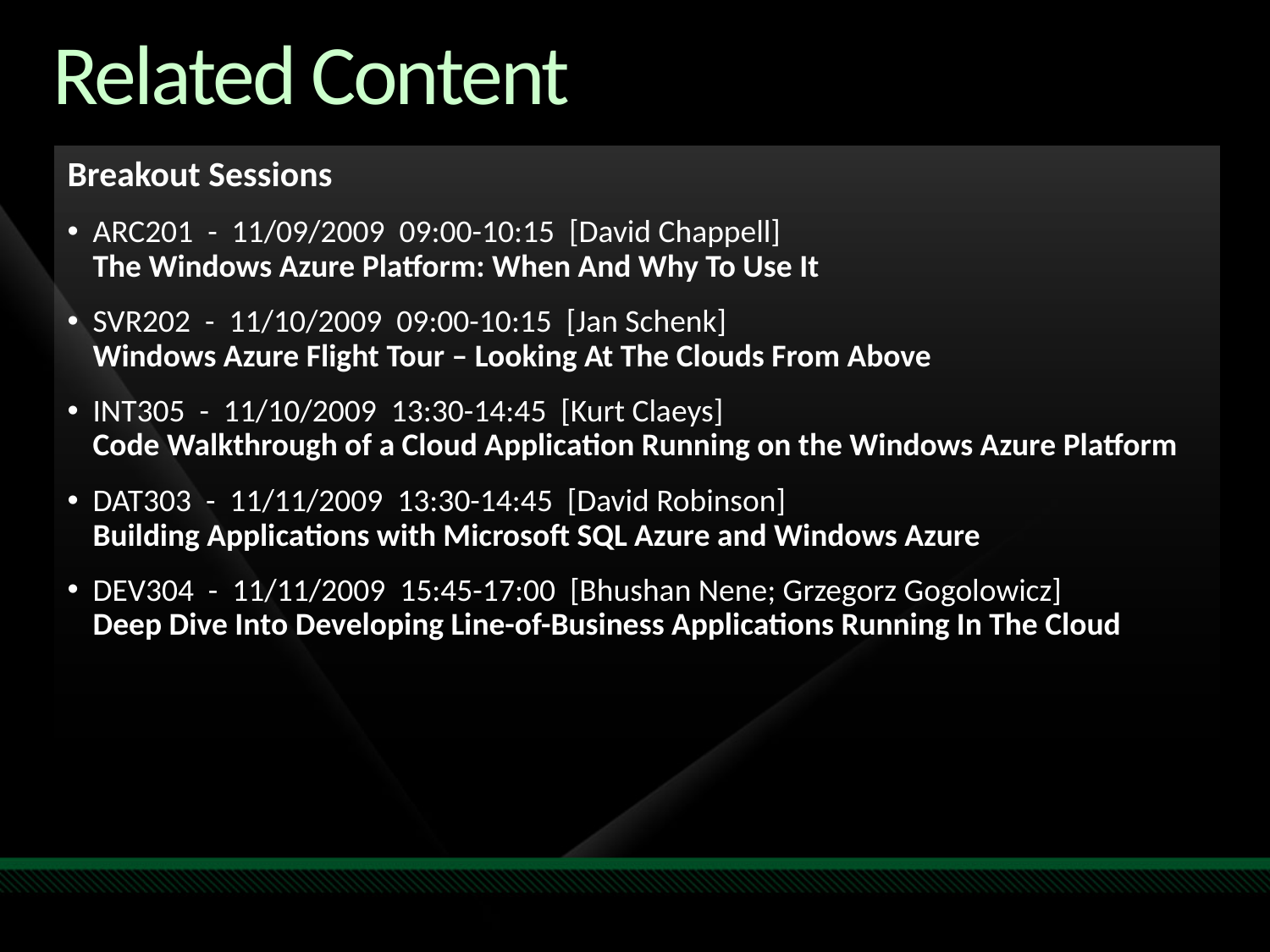

# Related Content
Breakout Sessions
ARC201  -  11/09/2009  09:00-10:15  [David Chappell]
The Windows Azure Platform: When And Why To Use It
SVR202  -  11/10/2009  09:00-10:15  [Jan Schenk]
Windows Azure Flight Tour – Looking At The Clouds From Above
INT305  -  11/10/2009  13:30-14:45  [Kurt Claeys]
Code Walkthrough of a Cloud Application Running on the Windows Azure Platform
DAT303  -  11/11/2009  13:30-14:45  [David Robinson]
Building Applications with Microsoft SQL Azure and Windows Azure
DEV304  -  11/11/2009  15:45-17:00  [Bhushan Nene; Grzegorz Gogolowicz]
Deep Dive Into Developing Line-of-Business Applications Running In The Cloud